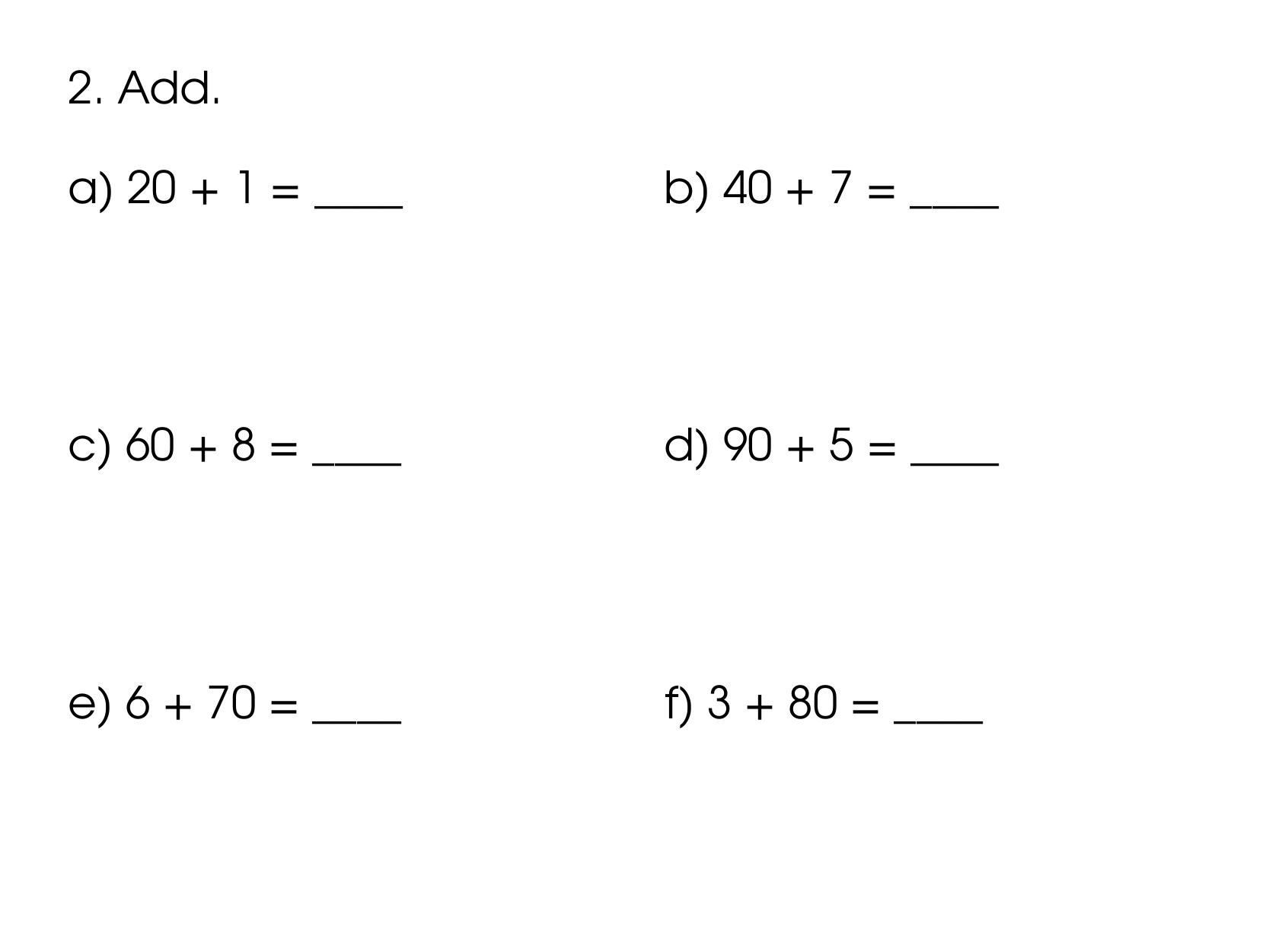

2. Add.
a) 20 + 1 = ____
b) 40 + 7 = ____
c) 60 + 8 = ____
d) 90 + 5 = ____
e) 6 + 70 = ____
f) 3 + 80 = ____